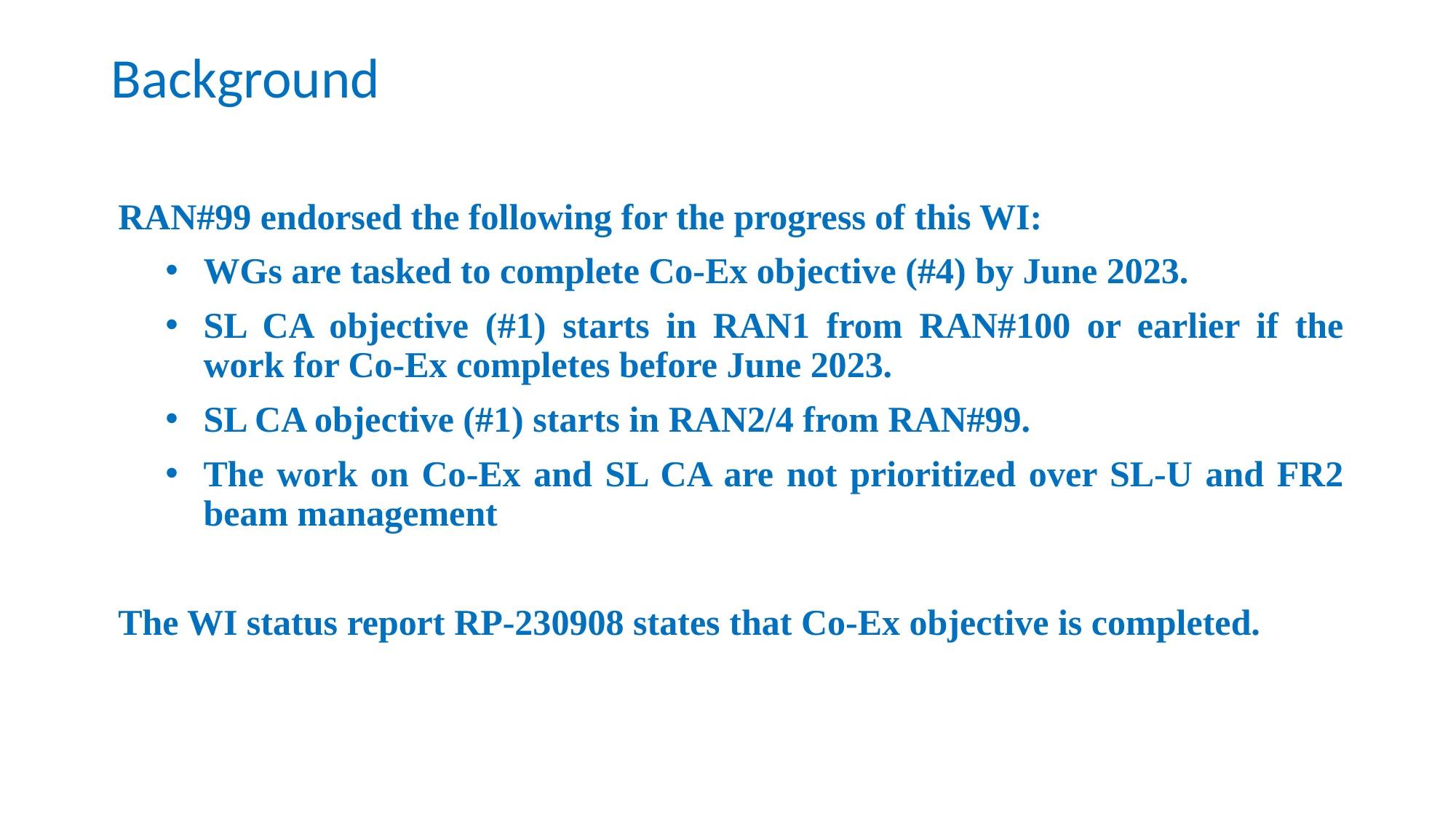

# Background
RAN#99 endorsed the following for the progress of this WI:
WGs are tasked to complete Co-Ex objective (#4) by June 2023.
SL CA objective (#1) starts in RAN1 from RAN#100 or earlier if the work for Co-Ex completes before June 2023.
SL CA objective (#1) starts in RAN2/4 from RAN#99.
The work on Co-Ex and SL CA are not prioritized over SL-U and FR2 beam management

The WI status report RP‑230908 states that Co-Ex objective is completed.